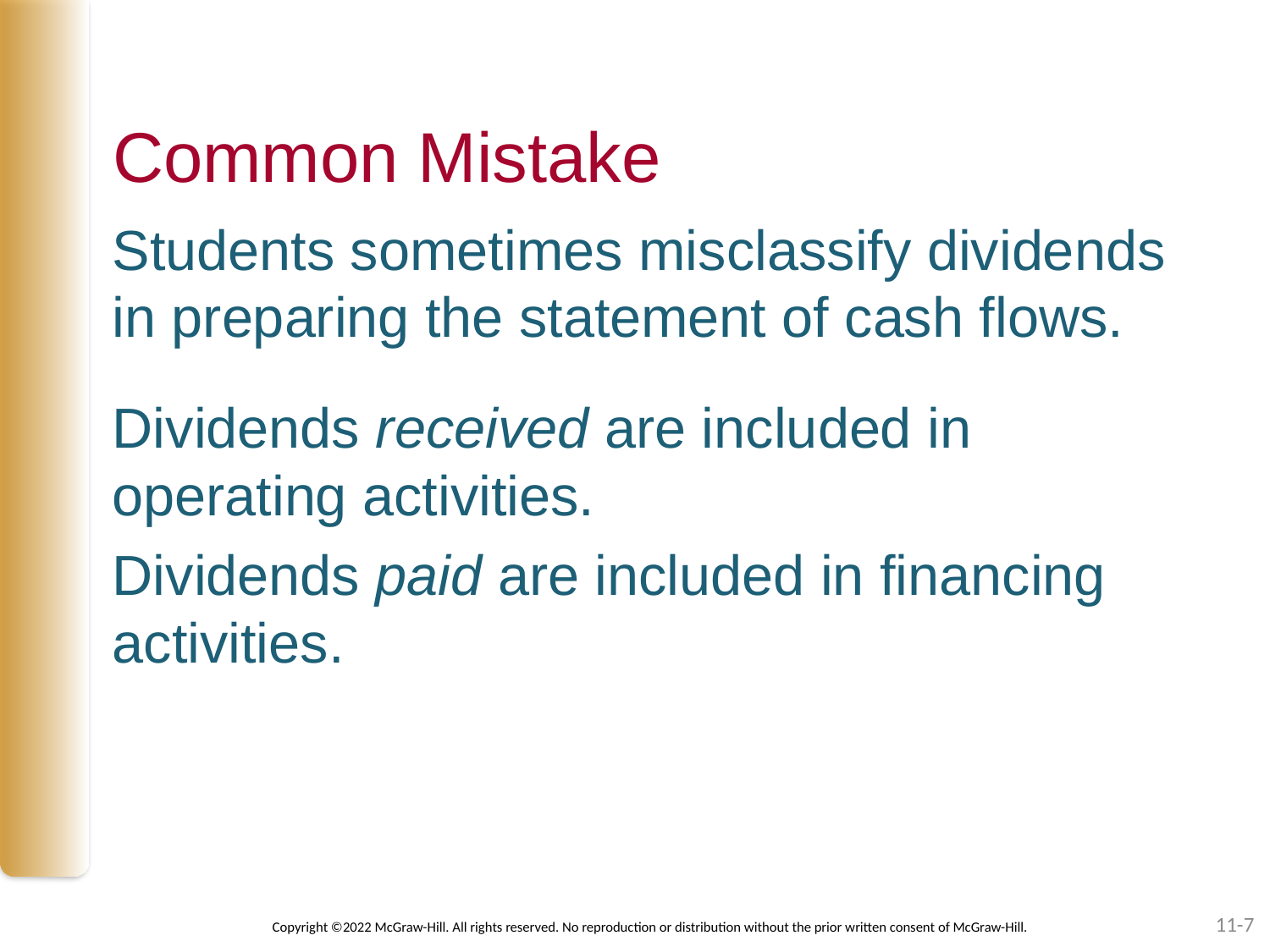

# Common Mistake
Students sometimes misclassify dividends in preparing the statement of cash flows.
Dividends received are included in operating activities.
Dividends paid are included in financing activities.
11-7
Copyright ©2022 McGraw-Hill. All rights reserved. No reproduction or distribution without the prior written consent of McGraw-Hill.